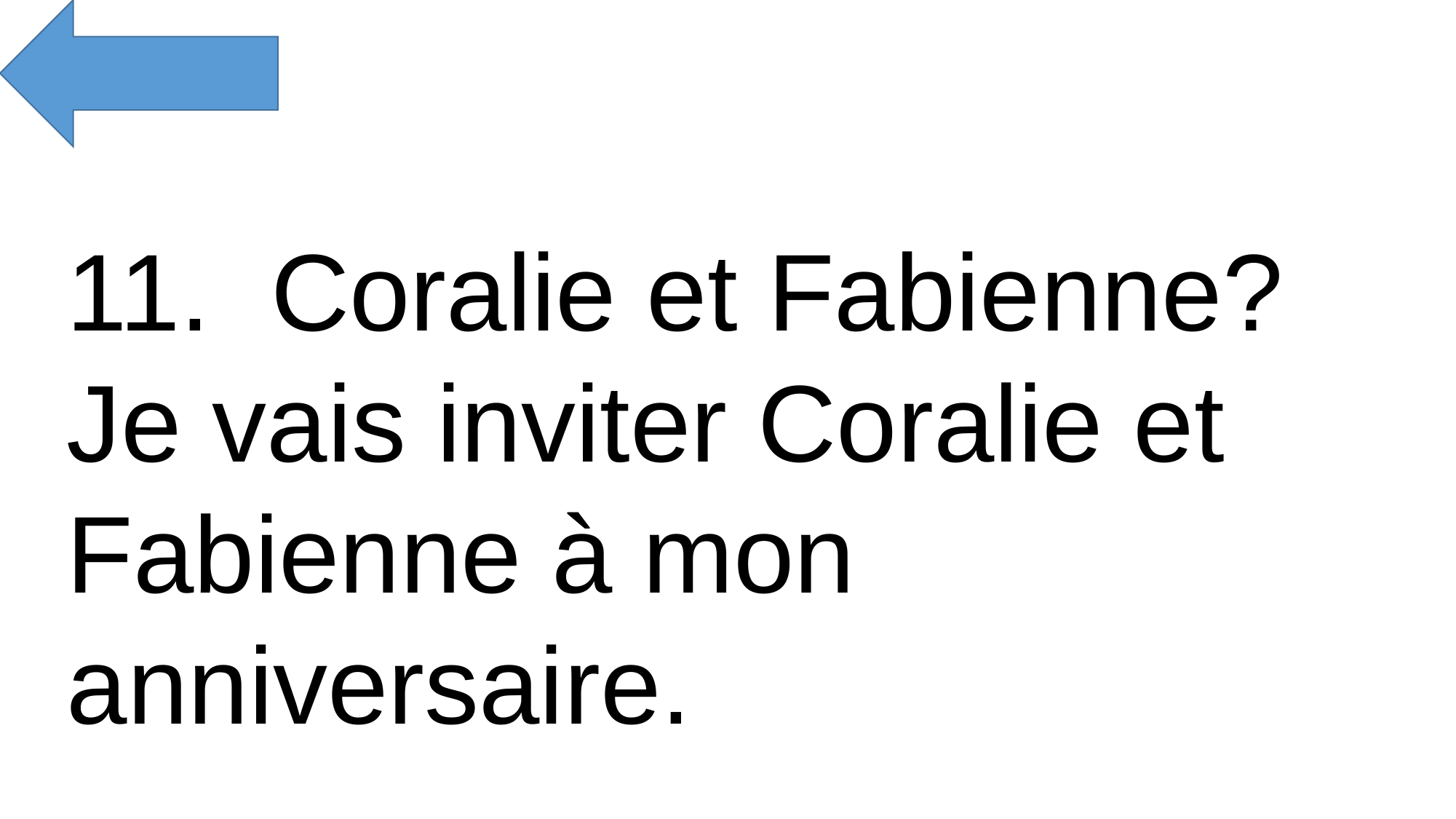

11.  Coralie et Fabienne?  Je vais inviter Coralie et Fabienne à mon anniversaire.